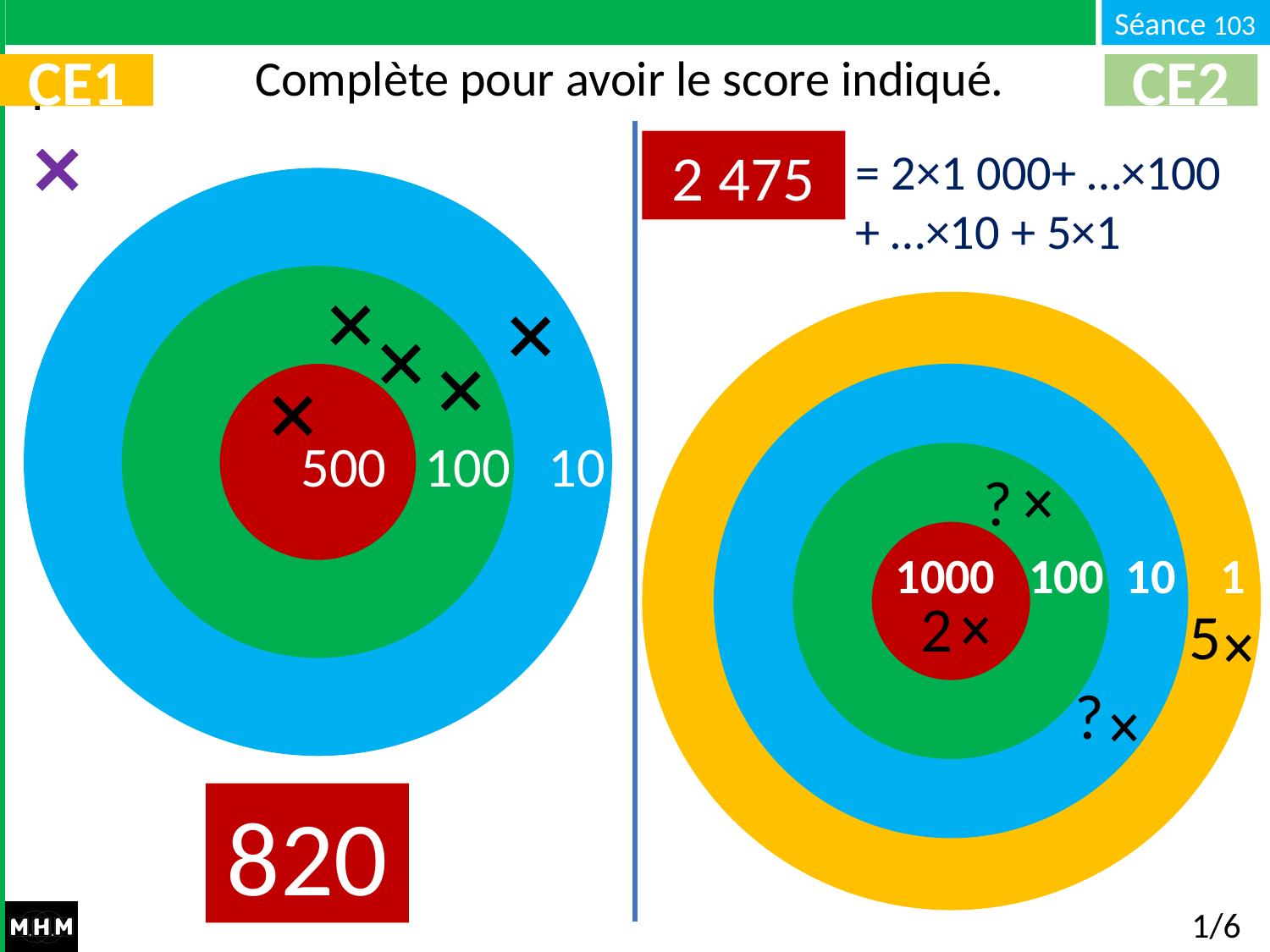

# Complète pour avoir le score indiqué.
CE1
CE2
2 475
= 2×1 000+ …×100
+ …×10 + 5×1

 1000   100  10    1

 500   100   10
?

2

5

?

820
1/6